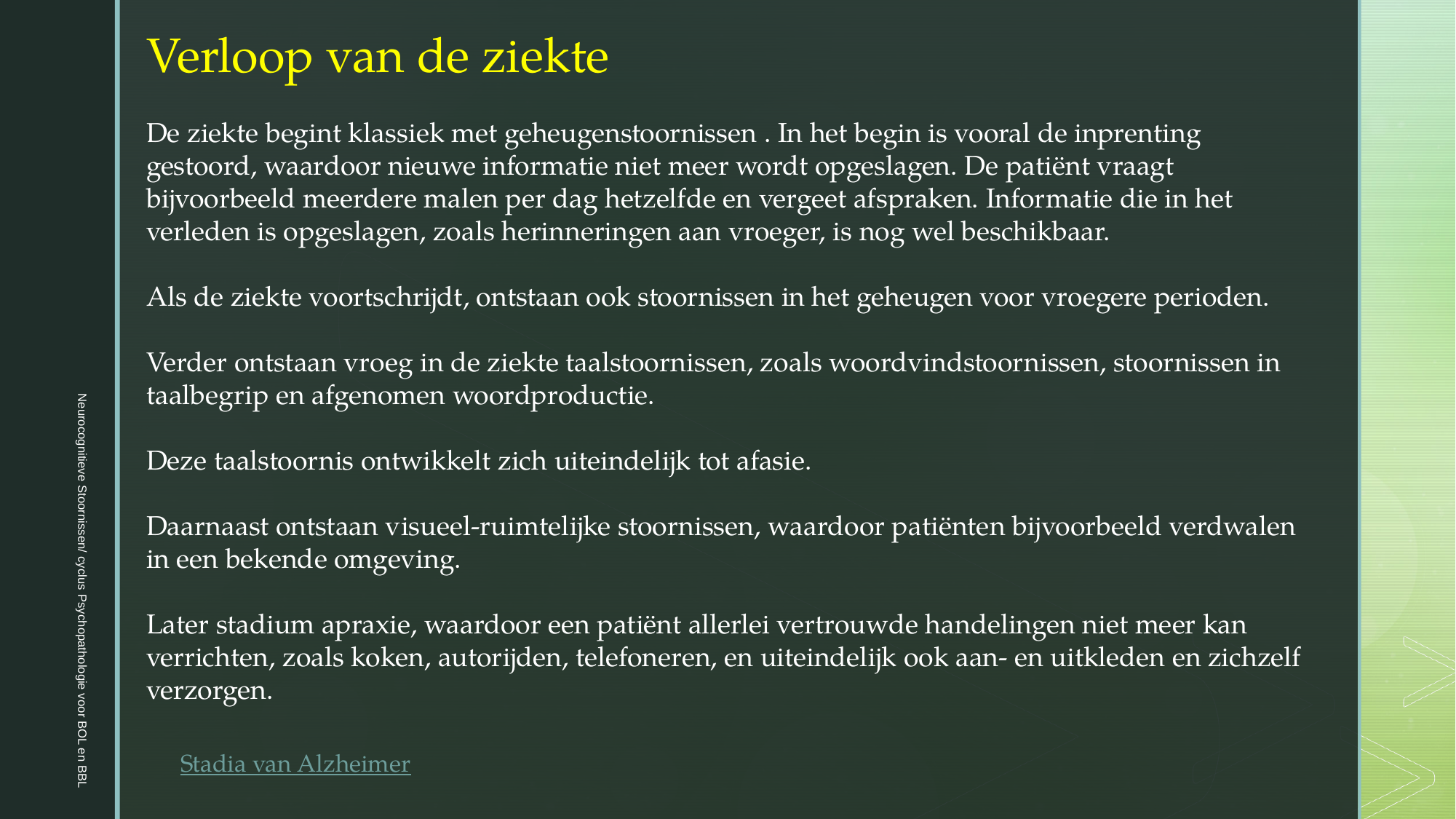

Verloop van de ziekte

De ziekte begint klassiek met geheugenstoornissen . In het begin is vooral de inprenting gestoord, waardoor nieuwe informatie niet meer wordt opgeslagen. De patiënt vraagt bijvoorbeeld meerdere malen per dag hetzelfde en vergeet afspraken. Informatie die in het verleden is opgeslagen, zoals herinneringen aan vroeger, is nog wel beschikbaar.

Als de ziekte voortschrijdt, ontstaan ook stoornissen in het geheugen voor vroegere perioden.

Verder ontstaan vroeg in de ziekte taalstoornissen, zoals woordvindstoornissen, stoornissen in taalbegrip en afgenomen woordproductie.

Deze taalstoornis ontwikkelt zich uiteindelijk tot afasie.

Daarnaast ontstaan visueel-ruimtelijke stoornissen, waardoor patiënten bijvoorbeeld verdwalen in een bekende omgeving.

Later stadium apraxie, waardoor een patiënt allerlei vertrouwde handelingen niet meer kan verrichten, zoals koken, autorijden, telefoneren, en uiteindelijk ook aan- en uitkleden en zichzelf verzorgen.
 Neurocognitieve Stoornissen/ cyclus Psychopathologie voor BOL en BBL
Stadia van Alzheimer